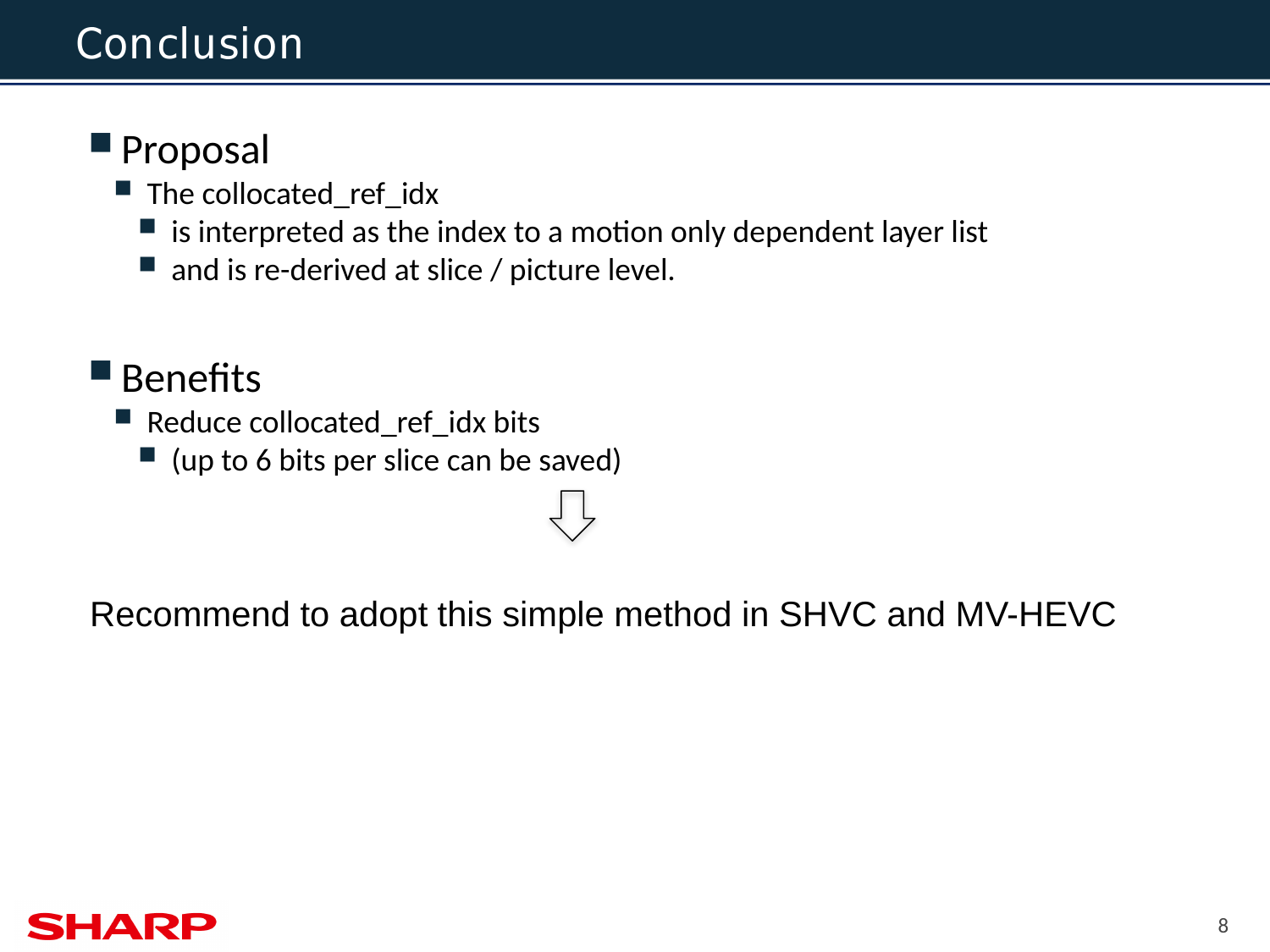

# Conclusion
Proposal
The collocated_ref_idx
is interpreted as the index to a motion only dependent layer list
and is re-derived at slice / picture level.

Benefits
Reduce collocated_ref_idx bits
(up to 6 bits per slice can be saved)

Recommend to adopt this simple method in SHVC and MV-HEVC
8